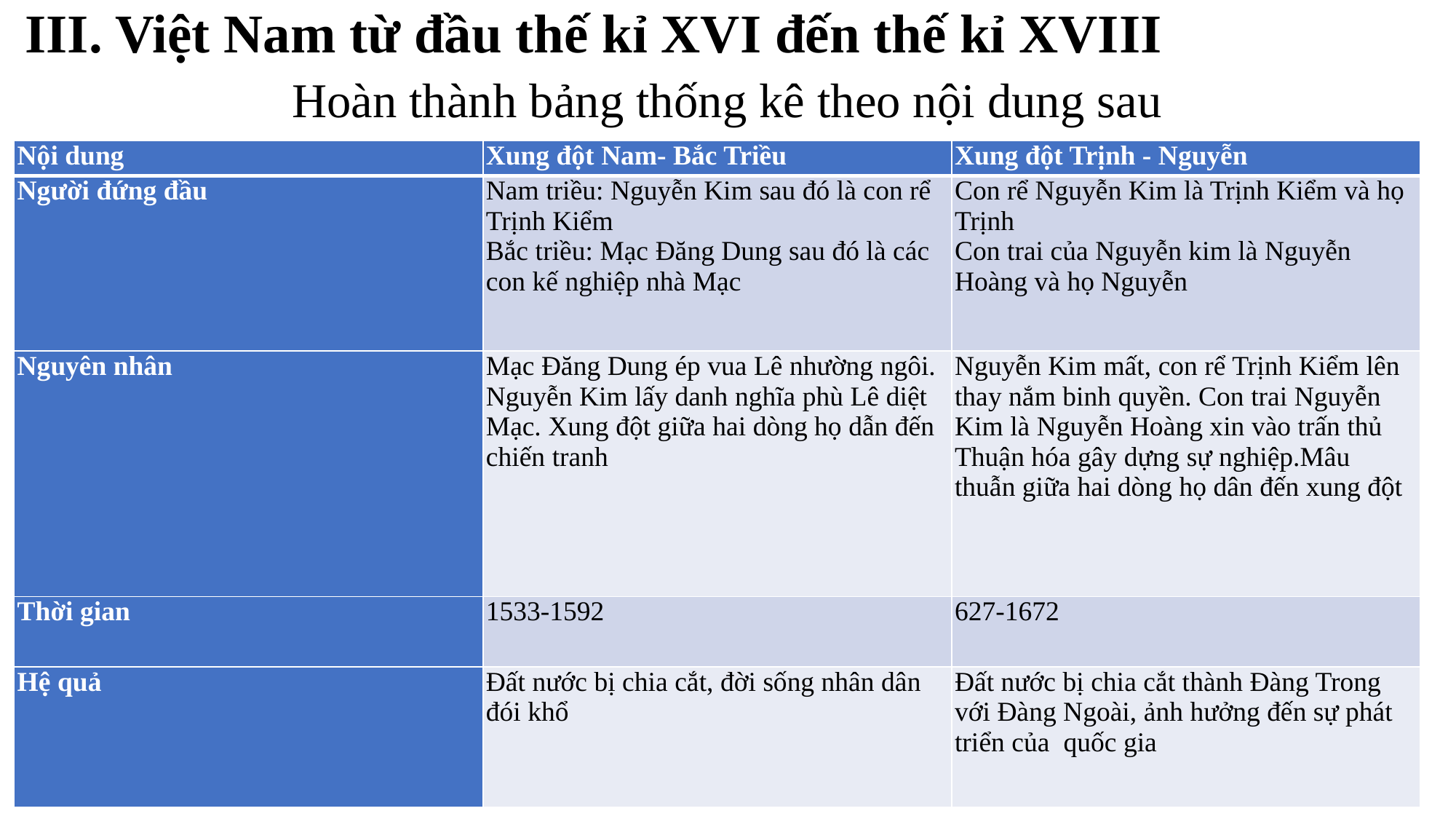

# III. Việt Nam từ đầu thế kỉ XVI đến thế kỉ XVIII
Hoàn thành bảng thống kê theo nội dung sau

| Nội dung | Xung đột Nam- Bắc Triều | Xung đột Trịnh - Nguyễn |
| --- | --- | --- |
| Người đứng đầu | Nam triều: Nguyễn Kim sau đó là con rể Trịnh Kiểm Bắc triều: Mạc Đăng Dung sau đó là các con kế nghiệp nhà Mạc | Con rể Nguyễn Kim là Trịnh Kiểm và họ Trịnh Con trai của Nguyễn kim là Nguyễn Hoàng và họ Nguyễn |
| Nguyên nhân | Mạc Đăng Dung ép vua Lê nhường ngôi. Nguyễn Kim lấy danh nghĩa phù Lê diệt Mạc. Xung đột giữa hai dòng họ dẫn đến chiến tranh | Nguyễn Kim mất, con rể Trịnh Kiểm lên thay nắm binh quyền. Con trai Nguyễn Kim là Nguyễn Hoàng xin vào trấn thủ Thuận hóa gây dựng sự nghiệp.Mâu thuẫn giữa hai dòng họ dân đến xung đột |
| Thời gian | 1533-1592 | 627-1672 |
| Hệ quả | Đất nước bị chia cắt, đời sống nhân dân đói khổ | Đất nước bị chia cắt thành Đàng Trong với Đàng Ngoài, ảnh hưởng đến sự phát triển của quốc gia |